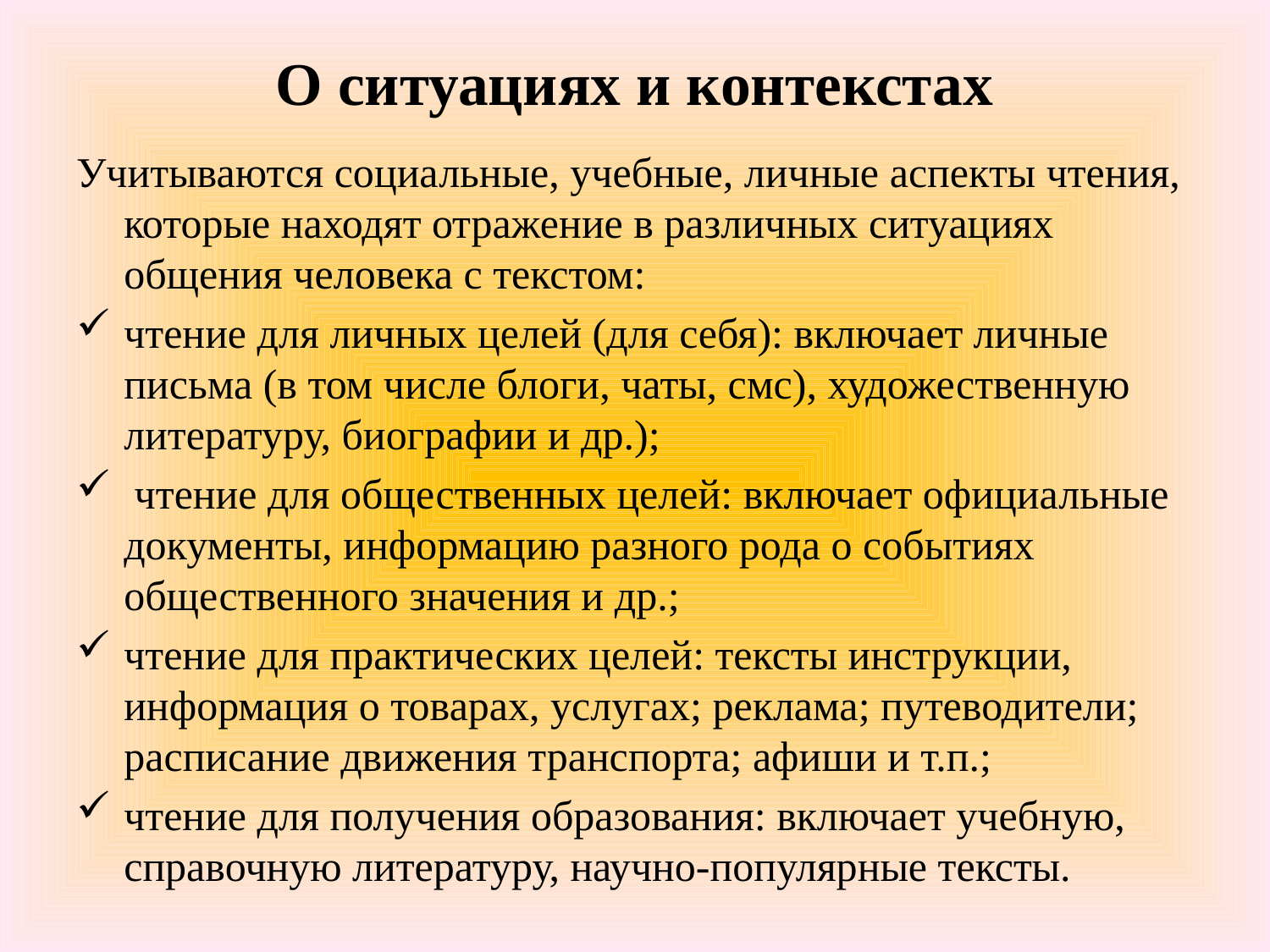

# О ситуациях и контекстах
Учитываются социальные, учебные, личные аспекты чтения, которые находят отражение в различных ситуациях общения человека с текстом:
чтение для личных целей (для себя): включает личные письма (в том числе блоги, чаты, смс), художественную литературу, биографии и др.);
 чтение для общественных целей: включает официальные документы, информацию разного рода о событиях общественного значения и др.;
чтение для практических целей: тексты инструкции, информация о товарах, услугах; реклама; путеводители; расписание движения транспорта; афиши и т.п.;
чтение для получения образования: включает учебную, справочную литературу, научно-популярные тексты.